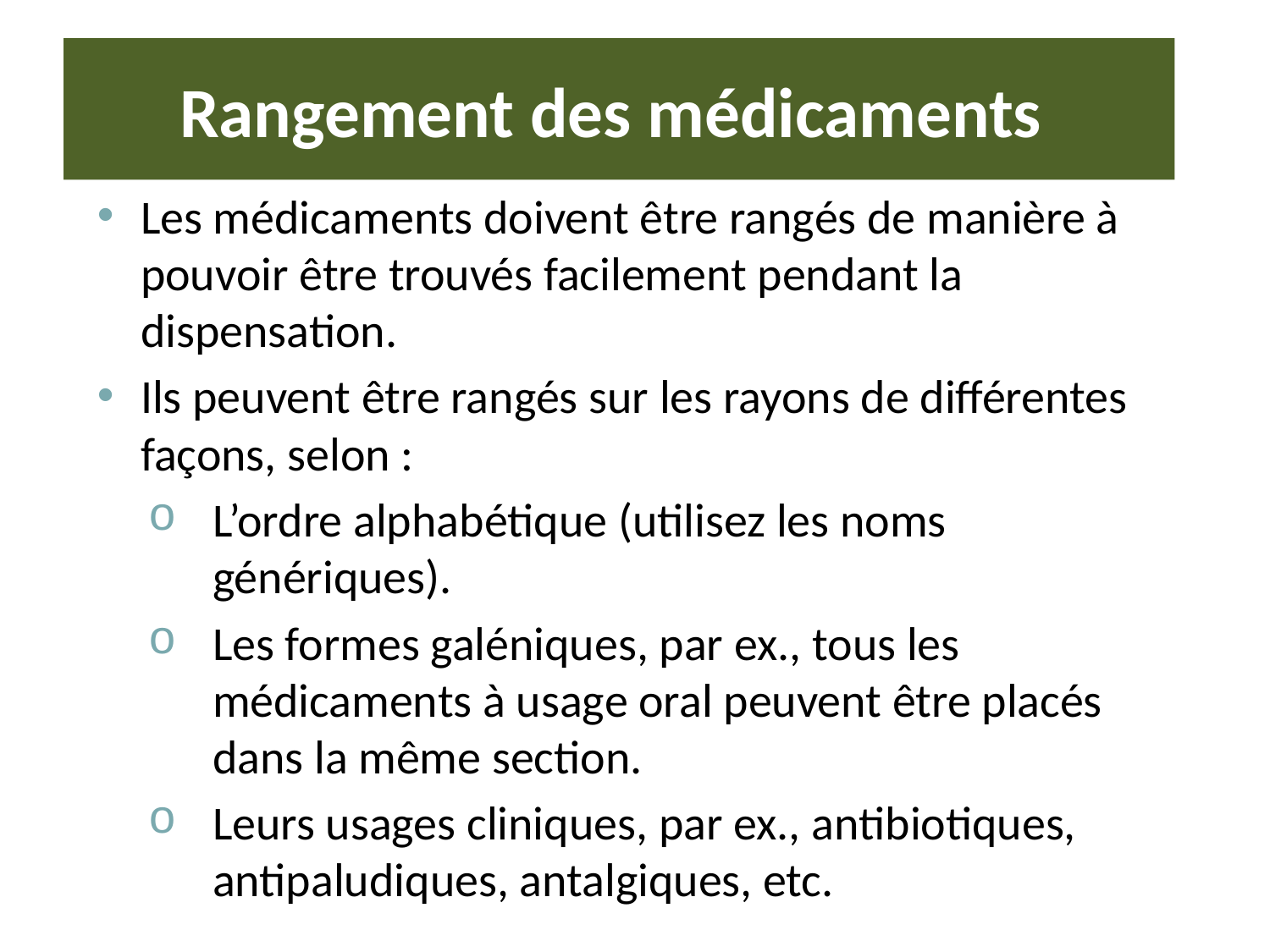

# Rangement des médicaments
Les médicaments doivent être rangés de manière à pouvoir être trouvés facilement pendant la dispensation.
Ils peuvent être rangés sur les rayons de différentes façons, selon :
L’ordre alphabétique (utilisez les noms génériques).
Les formes galéniques, par ex., tous les médicaments à usage oral peuvent être placés dans la même section.
Leurs usages cliniques, par ex., antibiotiques, antipaludiques, antalgiques, etc.